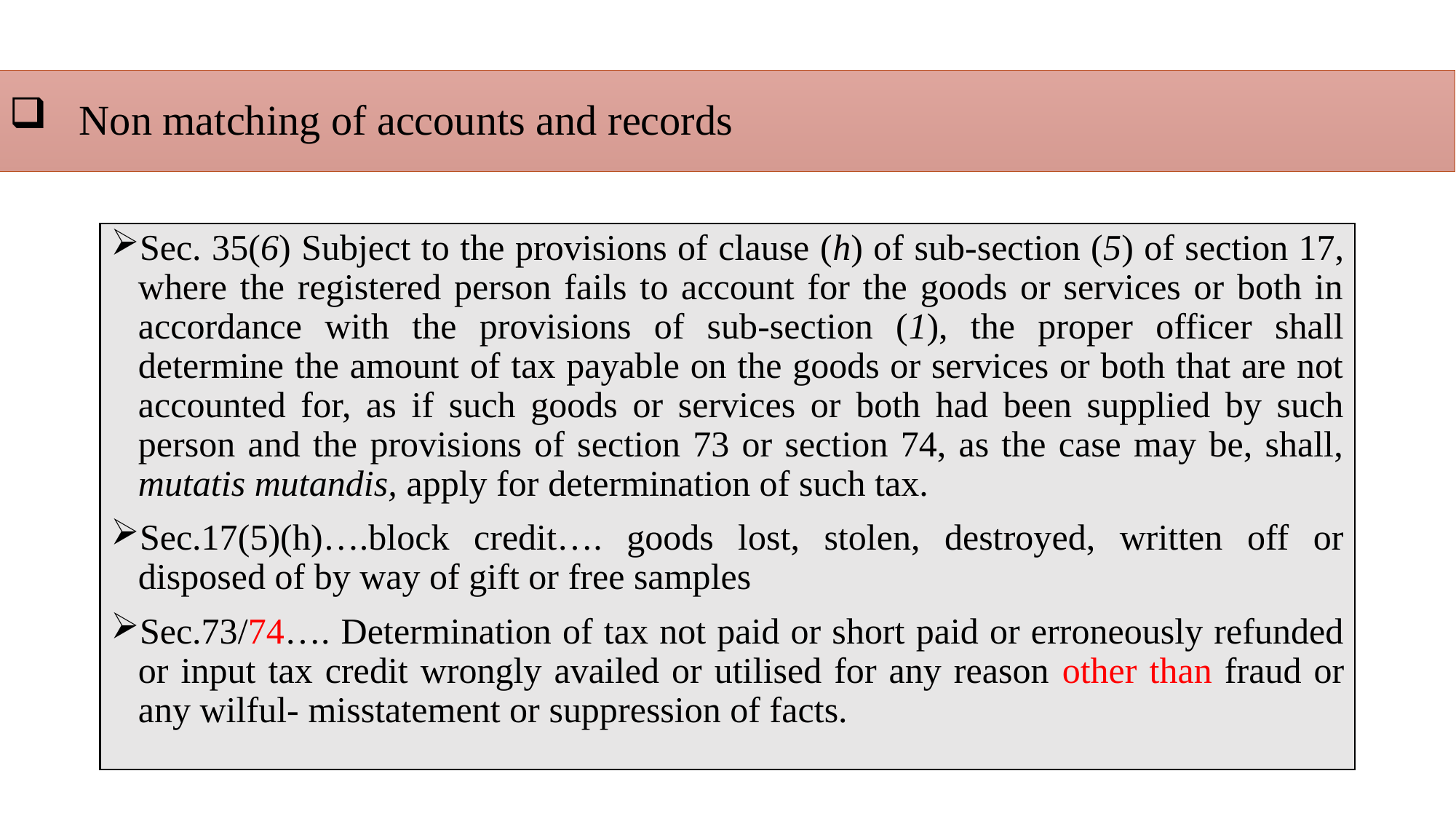

# Non matching of accounts and records
Sec. 35(6) Subject to the provisions of clause (h) of sub-section (5) of section 17, where the registered person fails to account for the goods or services or both in accordance with the provisions of sub-section (1), the proper officer shall determine the amount of tax payable on the goods or services or both that are not accounted for, as if such goods or services or both had been supplied by such person and the provisions of section 73 or section 74, as the case may be, shall, mutatis mutandis, apply for determination of such tax.
Sec.17(5)(h)….block credit…. goods lost, stolen, destroyed, written off or disposed of by way of gift or free samples
Sec.73/74…. Determination of tax not paid or short paid or erroneously refunded or input tax credit wrongly availed or utilised for any reason other than fraud or any wilful- misstatement or suppression of facts.